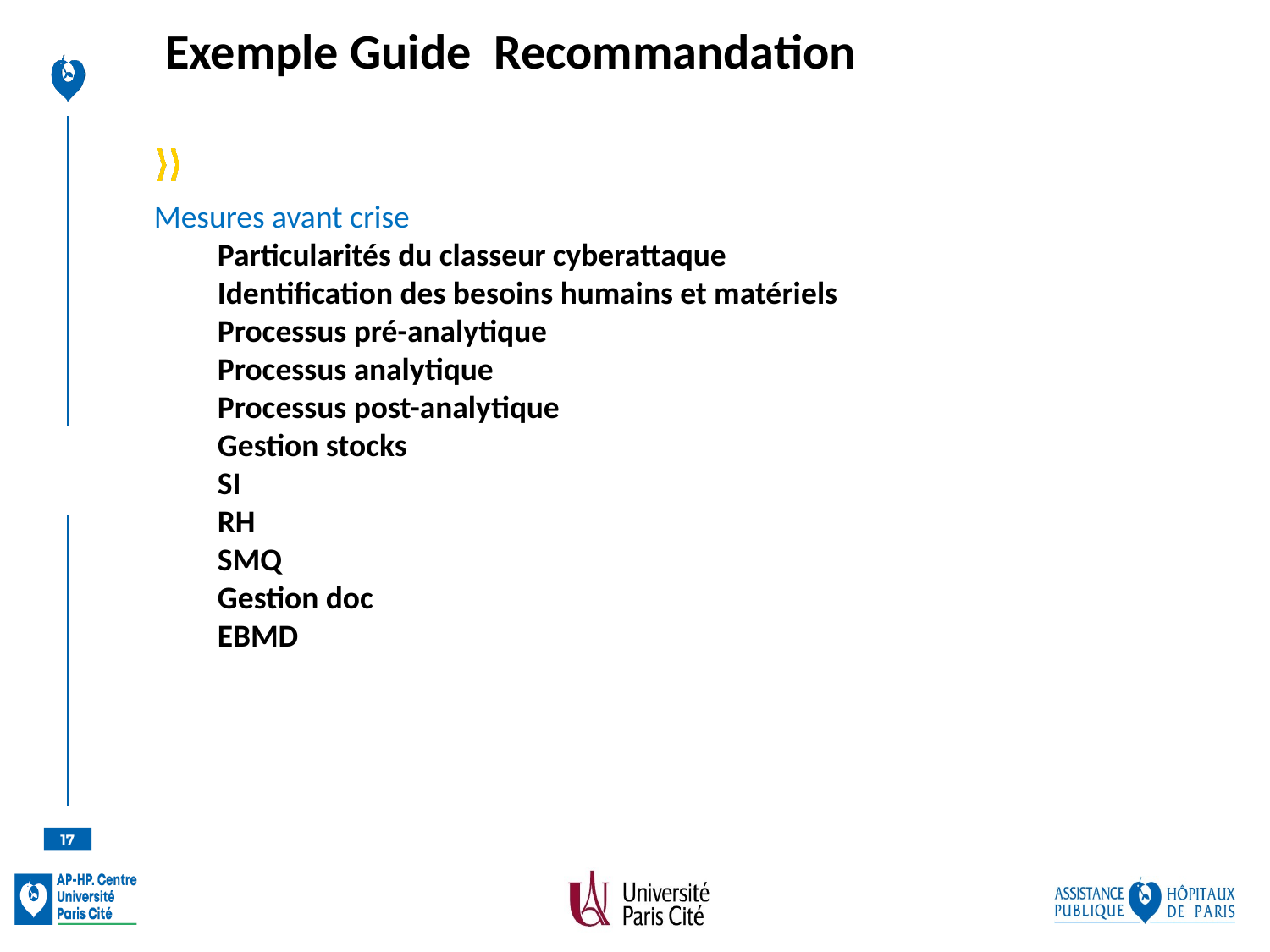

Exemple Guide  Recommandation
#
Mesures avant crise
Particularités du classeur cyberattaque
Identification des besoins humains et matériels
Processus pré-analytique
Processus analytique
Processus post-analytique
Gestion stocks
SI
RH
SMQ
Gestion doc
EBMD